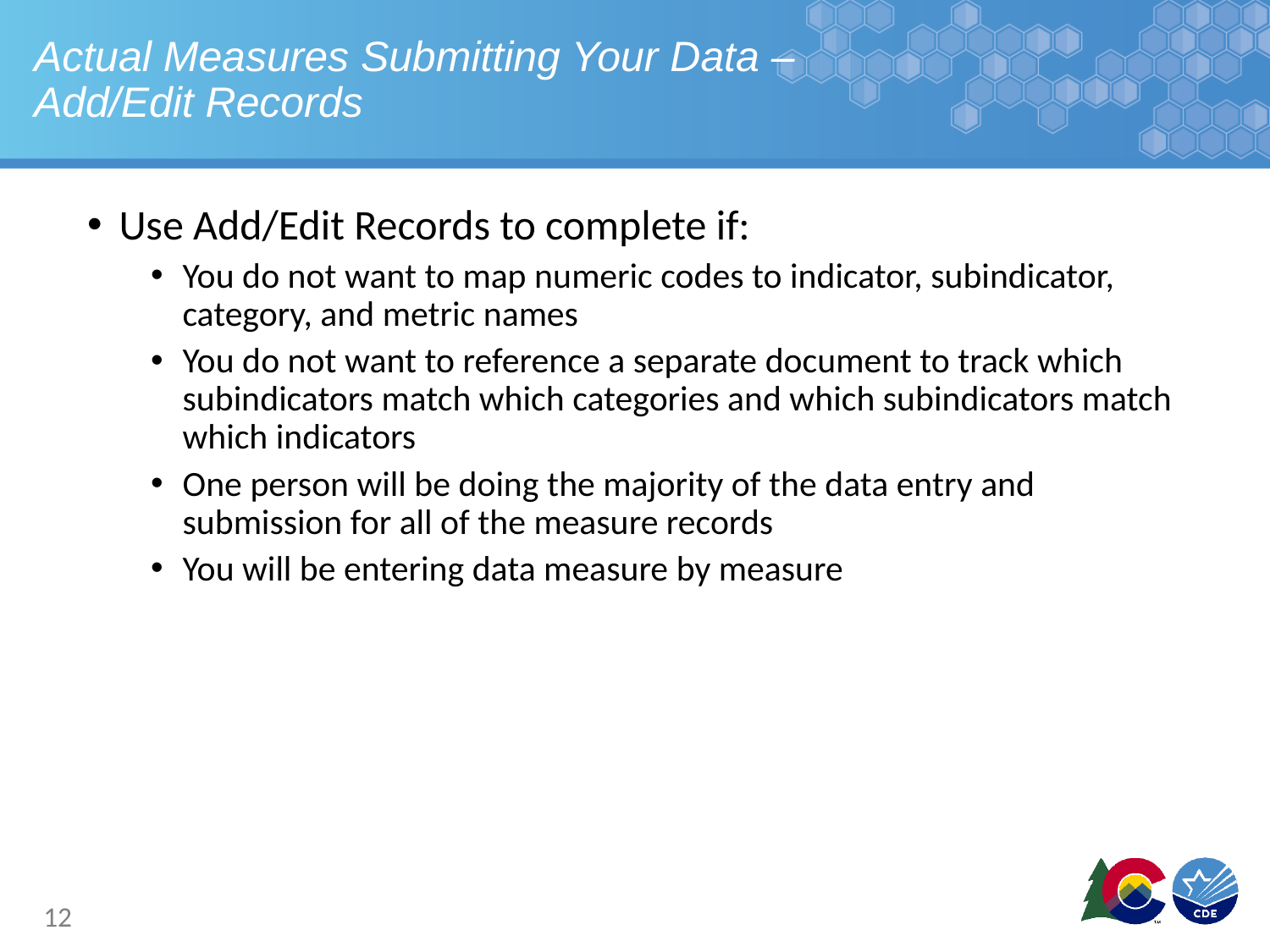

# Actual Measures Submitting Your Data – Add/Edit Records
Use Add/Edit Records to complete if:
You do not want to map numeric codes to indicator, subindicator, category, and metric names
You do not want to reference a separate document to track which subindicators match which categories and which subindicators match which indicators
One person will be doing the majority of the data entry and submission for all of the measure records
You will be entering data measure by measure

12